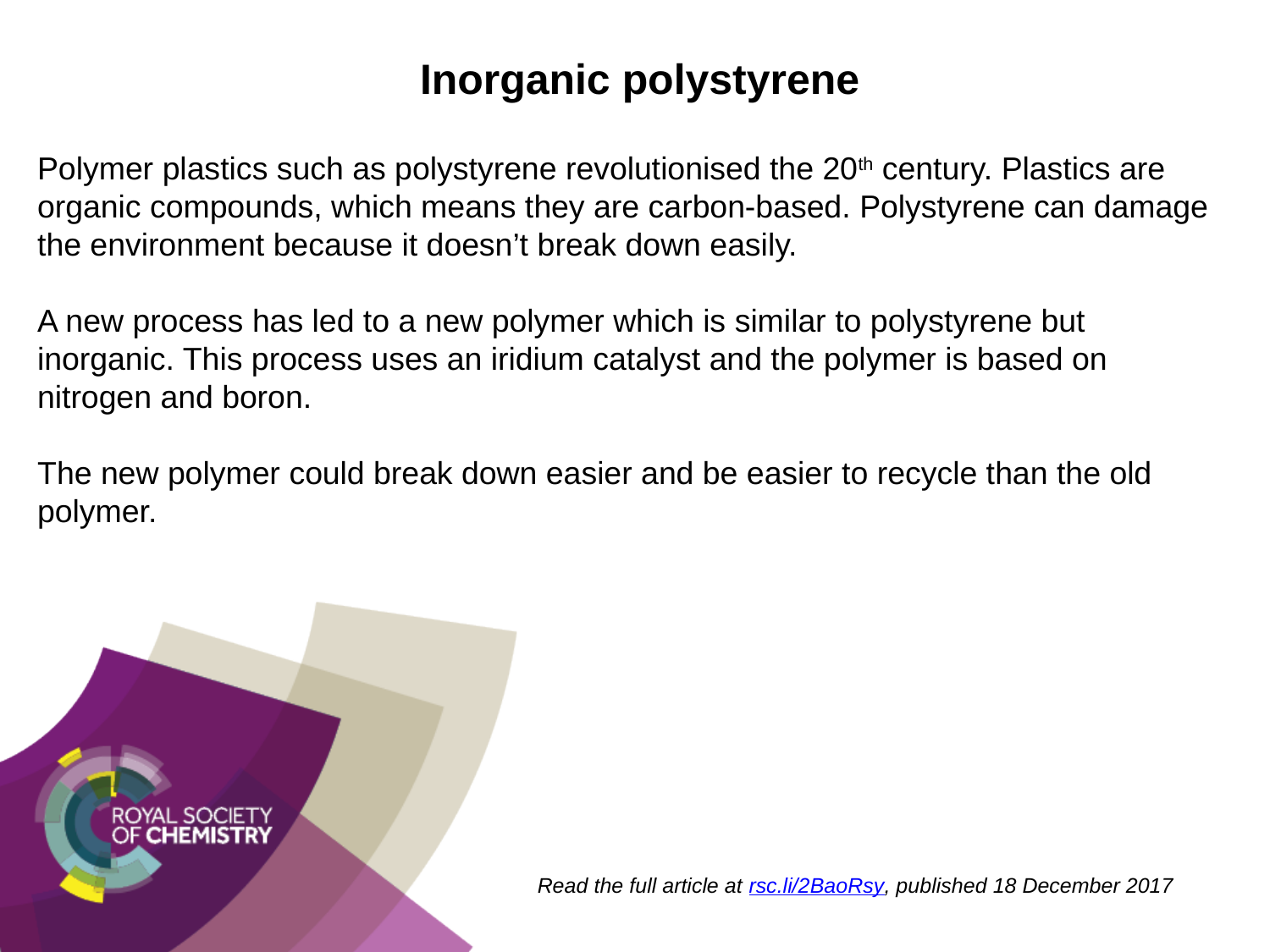

Inorganic polystyrene
Polymer plastics such as polystyrene revolutionised the 20th century. Plastics are organic compounds, which means they are carbon-based. Polystyrene can damage the environment because it doesn’t break down easily.

A new process has led to a new polymer which is similar to polystyrene but inorganic. This process uses an iridium catalyst and the polymer is based on nitrogen and boron.

The new polymer could break down easier and be easier to recycle than the old polymer.
Read the full article at rsc.li/2BaoRsy, published 18 December 2017